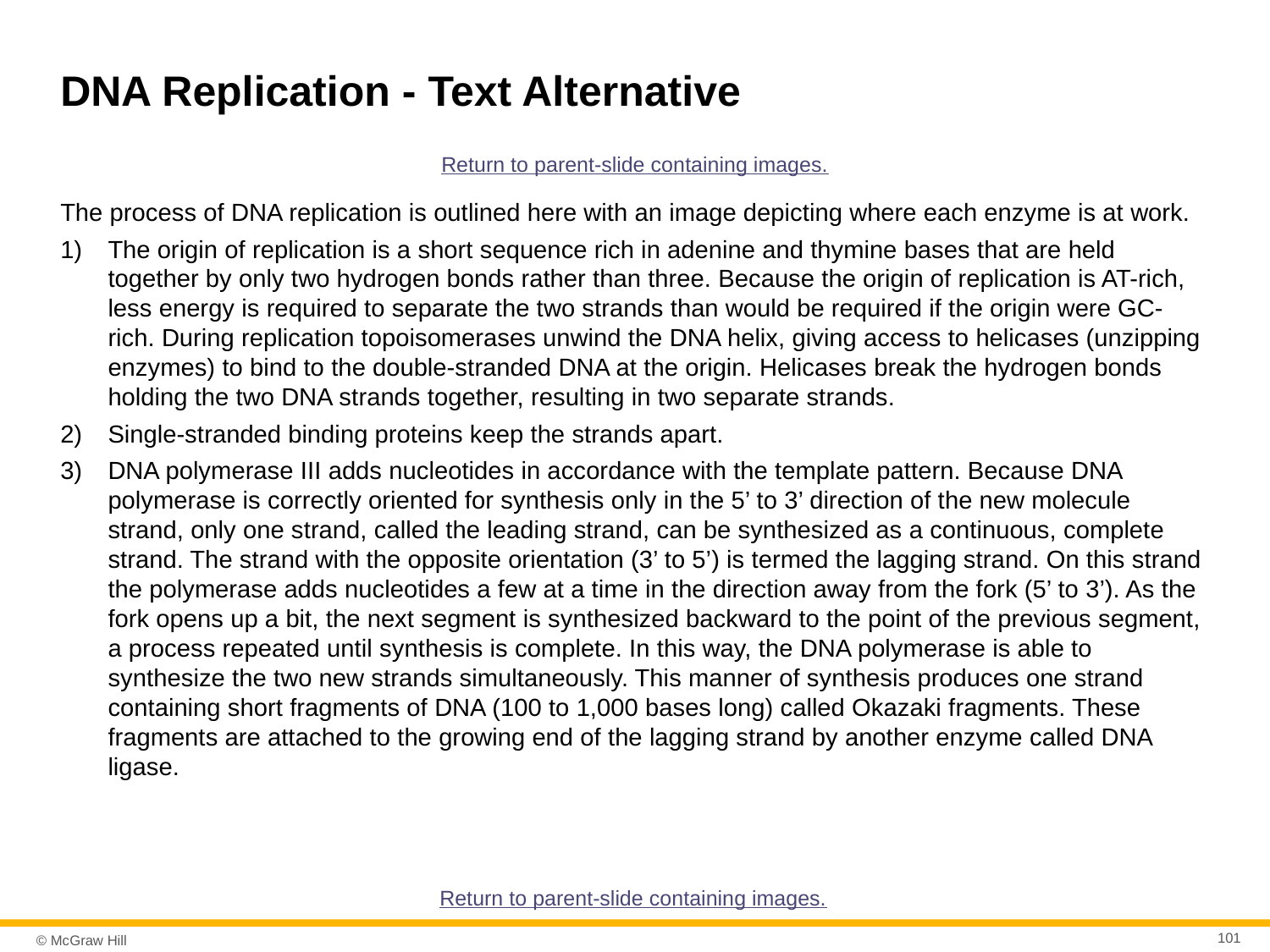

# DNA Replication - Text Alternative
Return to parent-slide containing images.
The process of DNA replication is outlined here with an image depicting where each enzyme is at work.
The origin of replication is a short sequence rich in adenine and thymine bases that are held together by only two hydrogen bonds rather than three. Because the origin of replication is AT-rich, less energy is required to separate the two strands than would be required if the origin were GC-rich. During replication topoisomerases unwind the DNA helix, giving access to helicases (unzipping enzymes) to bind to the double-stranded DNA at the origin. Helicases break the hydrogen bonds holding the two DNA strands together, resulting in two separate strands.
Single-stranded binding proteins keep the strands apart.
DNA polymerase III adds nucleotides in accordance with the template pattern. Because DNA polymerase is correctly oriented for synthesis only in the 5’ to 3’ direction of the new molecule strand, only one strand, called the leading strand, can be synthesized as a continuous, complete strand. The strand with the opposite orientation (3’ to 5’) is termed the lagging strand. On this strand the polymerase adds nucleotides a few at a time in the direction away from the fork (5’ to 3’). As the fork opens up a bit, the next segment is synthesized backward to the point of the previous segment, a process repeated until synthesis is complete. In this way, the DNA polymerase is able to synthesize the two new strands simultaneously. This manner of synthesis produces one strand containing short fragments of DNA (100 to 1,000 bases long) called Okazaki fragments. These fragments are attached to the growing end of the lagging strand by another enzyme called DNA ligase.
Return to parent-slide containing images.